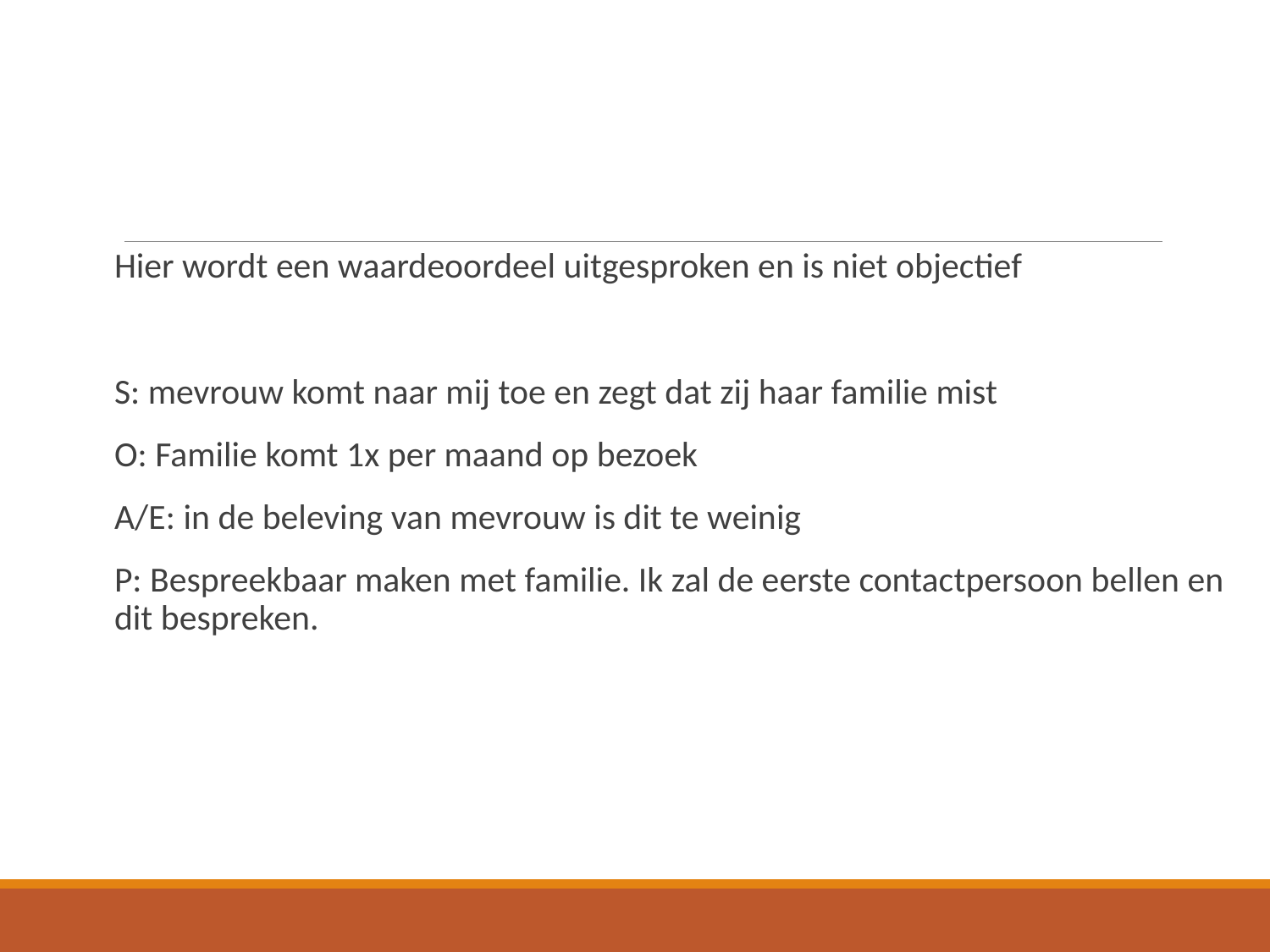

#
Hier wordt een waardeoordeel uitgesproken en is niet objectief

S: mevrouw komt naar mij toe en zegt dat zij haar familie mist
O: Familie komt 1x per maand op bezoek
A/E: in de beleving van mevrouw is dit te weinig
P: Bespreekbaar maken met familie. Ik zal de eerste contactpersoon bellen en dit bespreken.